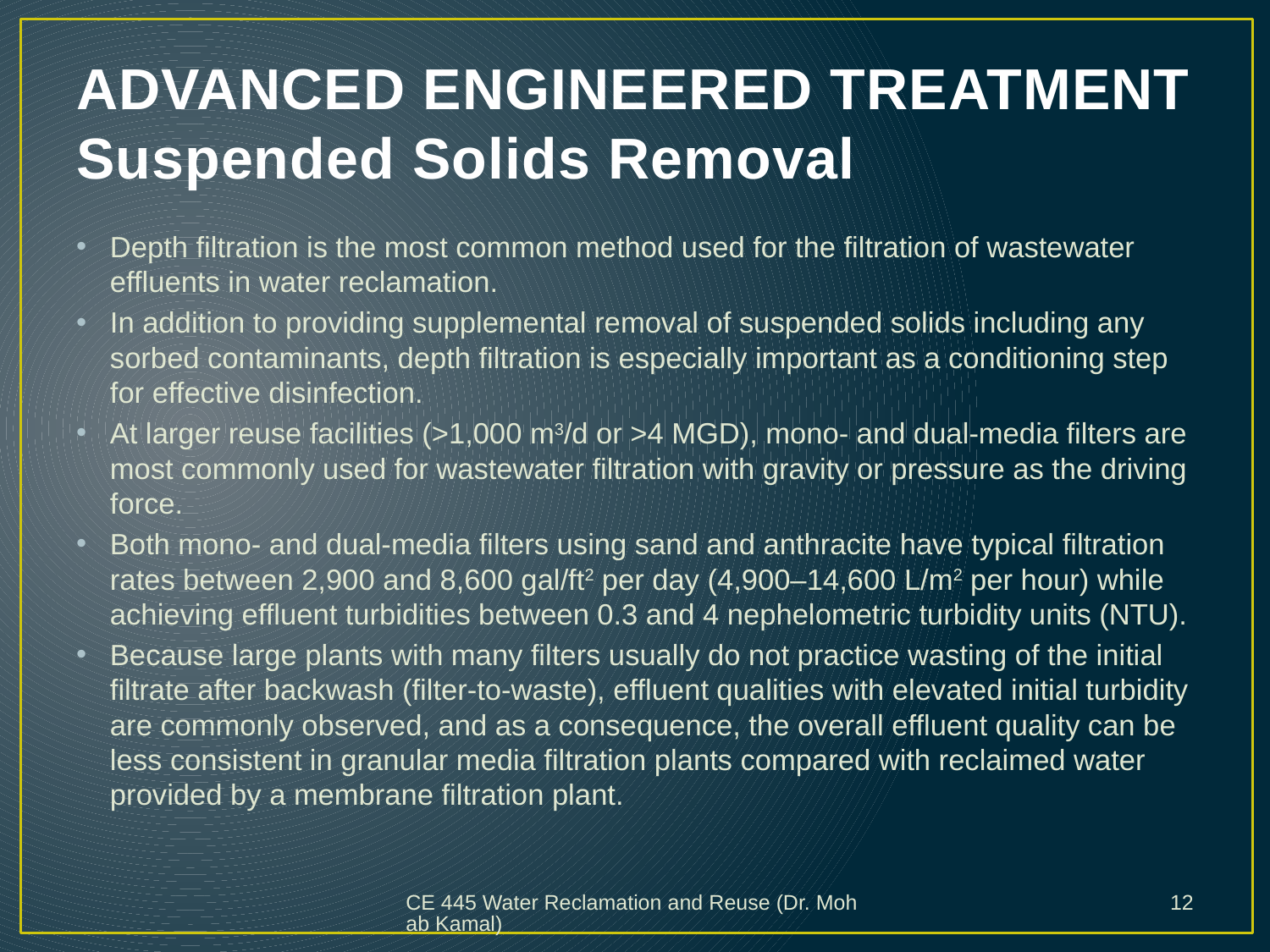

# ADVANCED ENGINEERED TREATMENT Suspended Solids Removal
Depth filtration is the most common method used for the filtration of wastewater effluents in water reclamation.
In addition to providing supplemental removal of suspended solids including any sorbed contaminants, depth filtration is especially important as a conditioning step for effective disinfection.
At larger reuse facilities (>1,000 m3/d or >4 MGD), mono- and dual-media filters are most commonly used for wastewater filtration with gravity or pressure as the driving force.
Both mono- and dual-media filters using sand and anthracite have typical filtration rates between 2,900 and 8,600 gal/ft2 per day (4,900–14,600 L/m2 per hour) while achieving effluent turbidities between 0.3 and 4 nephelometric turbidity units (NTU).
Because large plants with many filters usually do not practice wasting of the initial filtrate after backwash (filter-to-waste), effluent qualities with elevated initial turbidity are commonly observed, and as a consequence, the overall effluent quality can be less consistent in granular media filtration plants compared with reclaimed water provided by a membrane filtration plant.
CE 445 Water Reclamation and Reuse (Dr. Mohab Kamal)
12